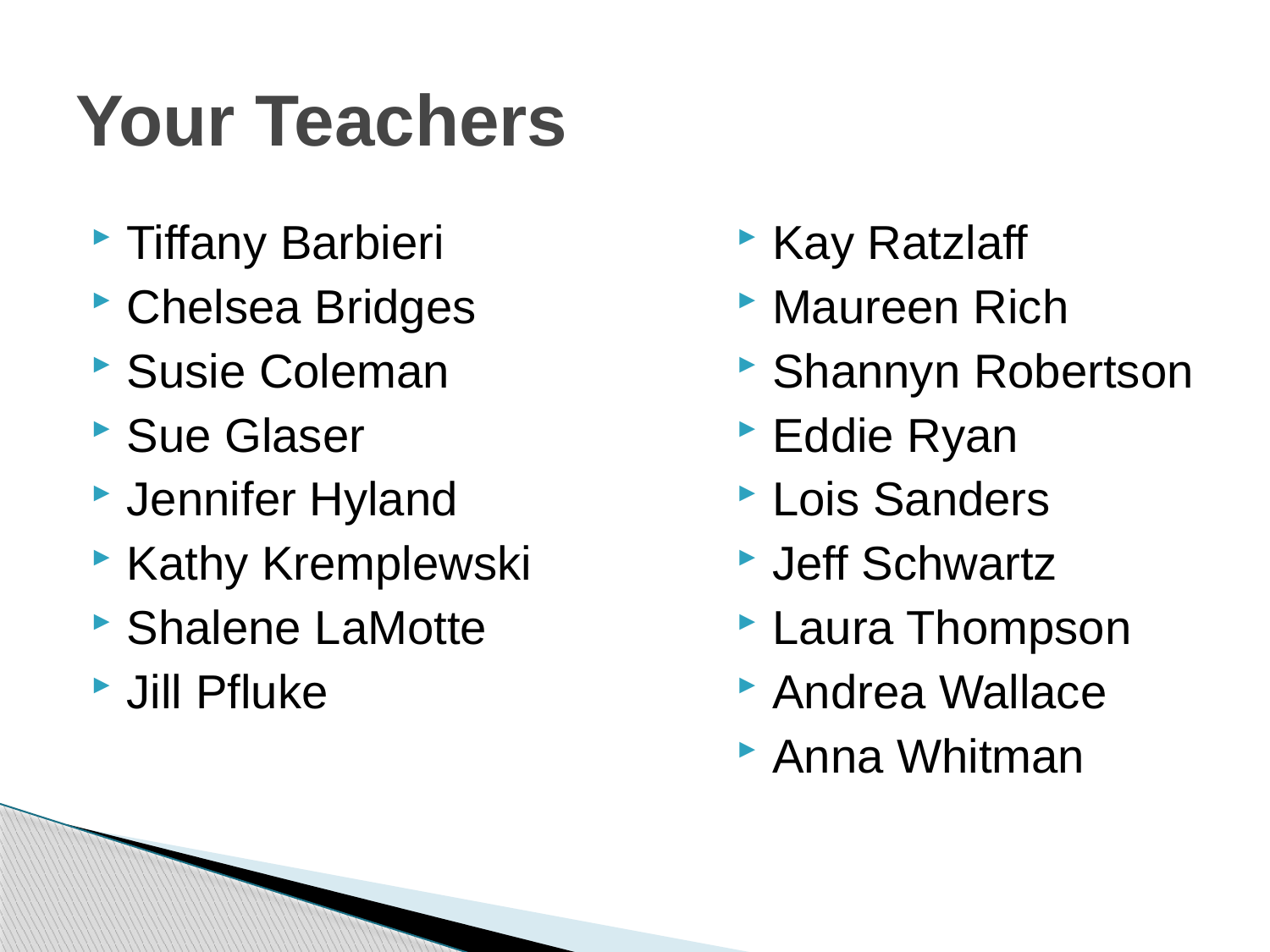

# Your Teachers
Kay Ratzlaff
Maureen Rich
Shannyn Robertson
Eddie Ryan
Lois Sanders
Jeff Schwartz
Laura Thompson
Andrea Wallace
Anna Whitman
Tiffany Barbieri
Chelsea Bridges
Susie Coleman
Sue Glaser
Jennifer Hyland
Kathy Kremplewski
Shalene LaMotte
Jill Pfluke